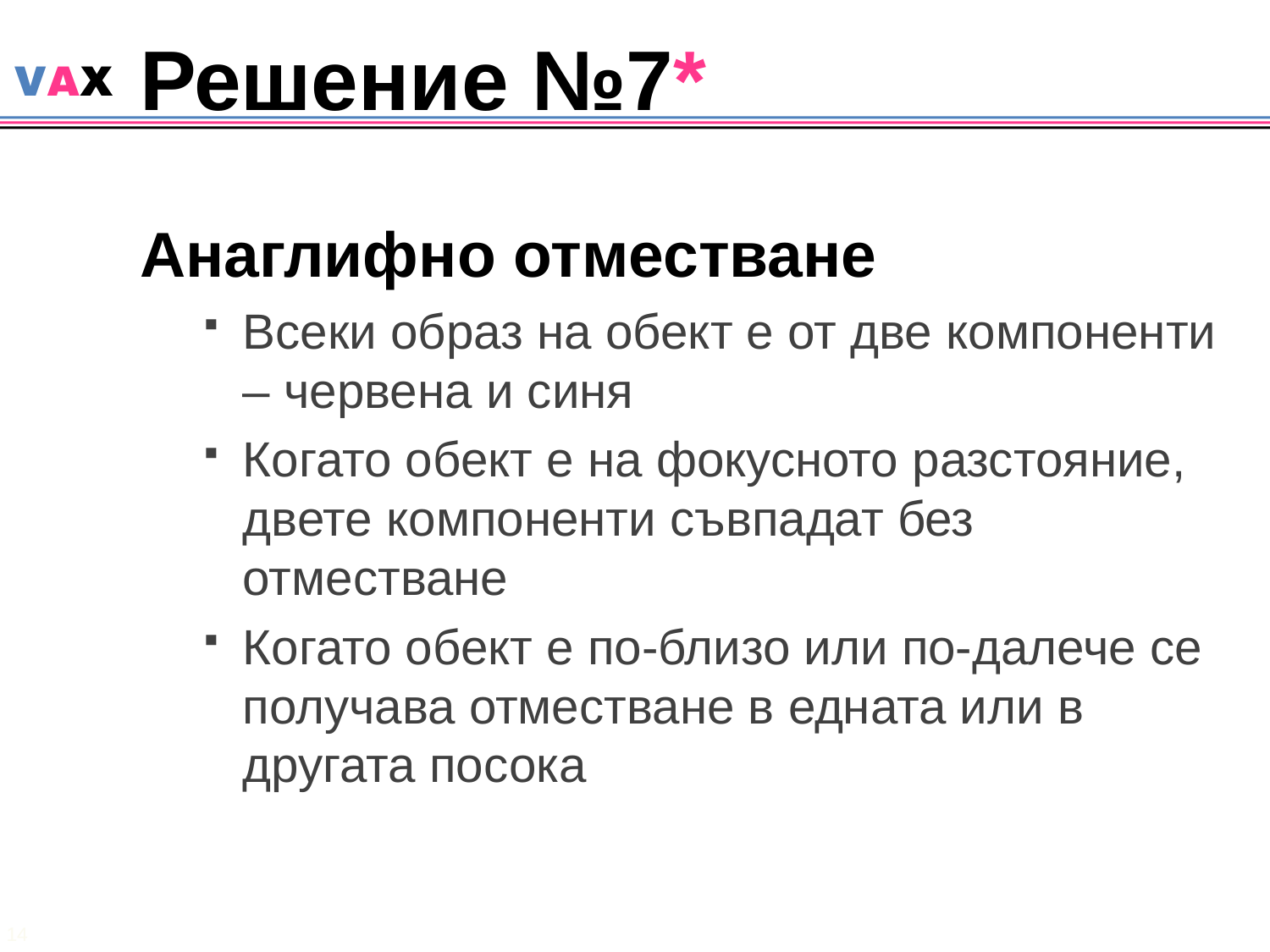

# Решение №7*
Анаглифно отместване
Всеки образ на обект е от две компоненти – червена и синя
Когато обект е на фокусното разстояние, двете компоненти съвпадат без отместване
Когато обект е по-близо или по-далече се получава отместване в едната или в другата посока